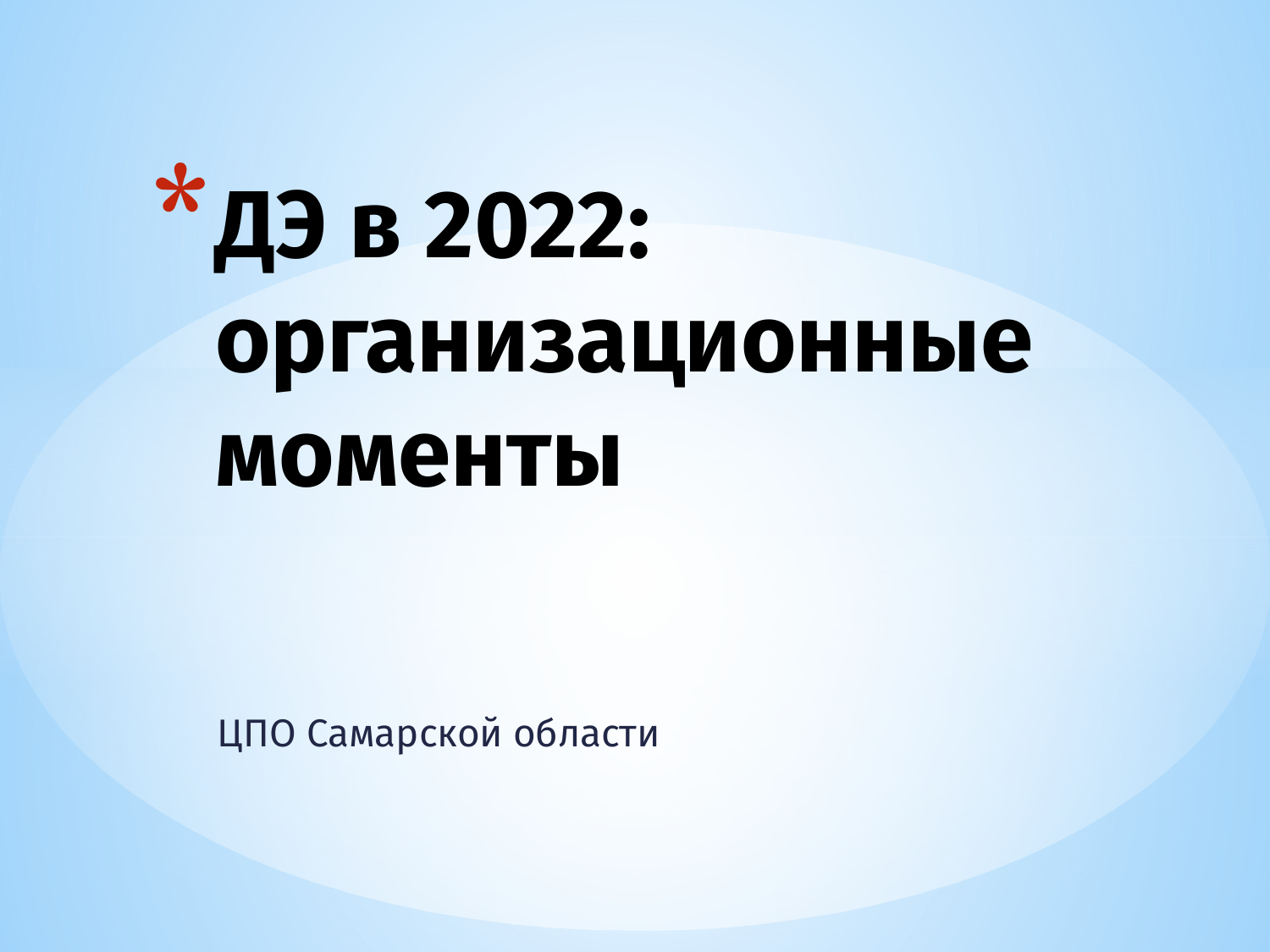

# ДЭ в 2022: организационные моменты
ЦПО Самарской области